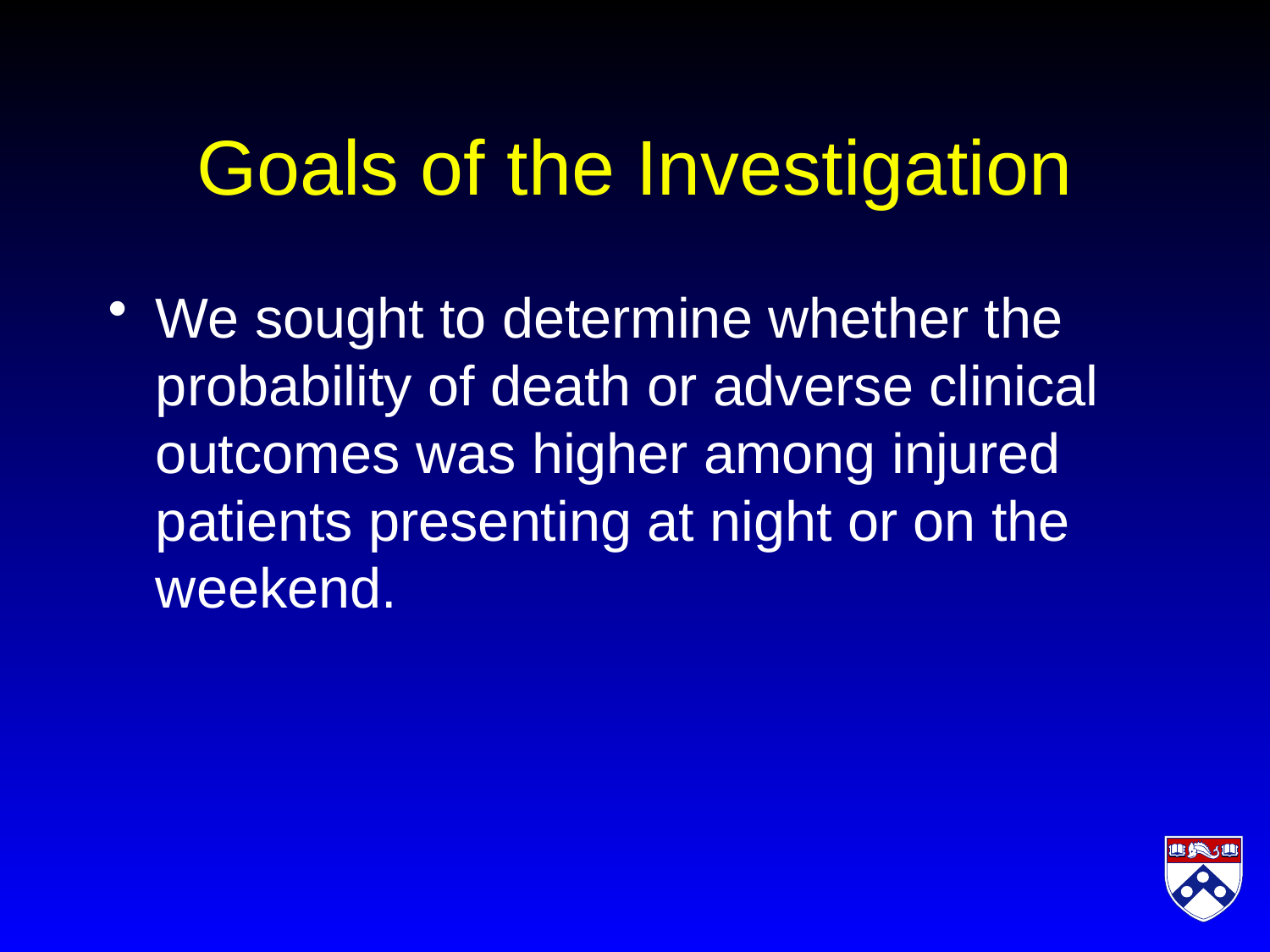

# Goals of the Investigation
We sought to determine whether the probability of death or adverse clinical outcomes was higher among injured patients presenting at night or on the weekend.